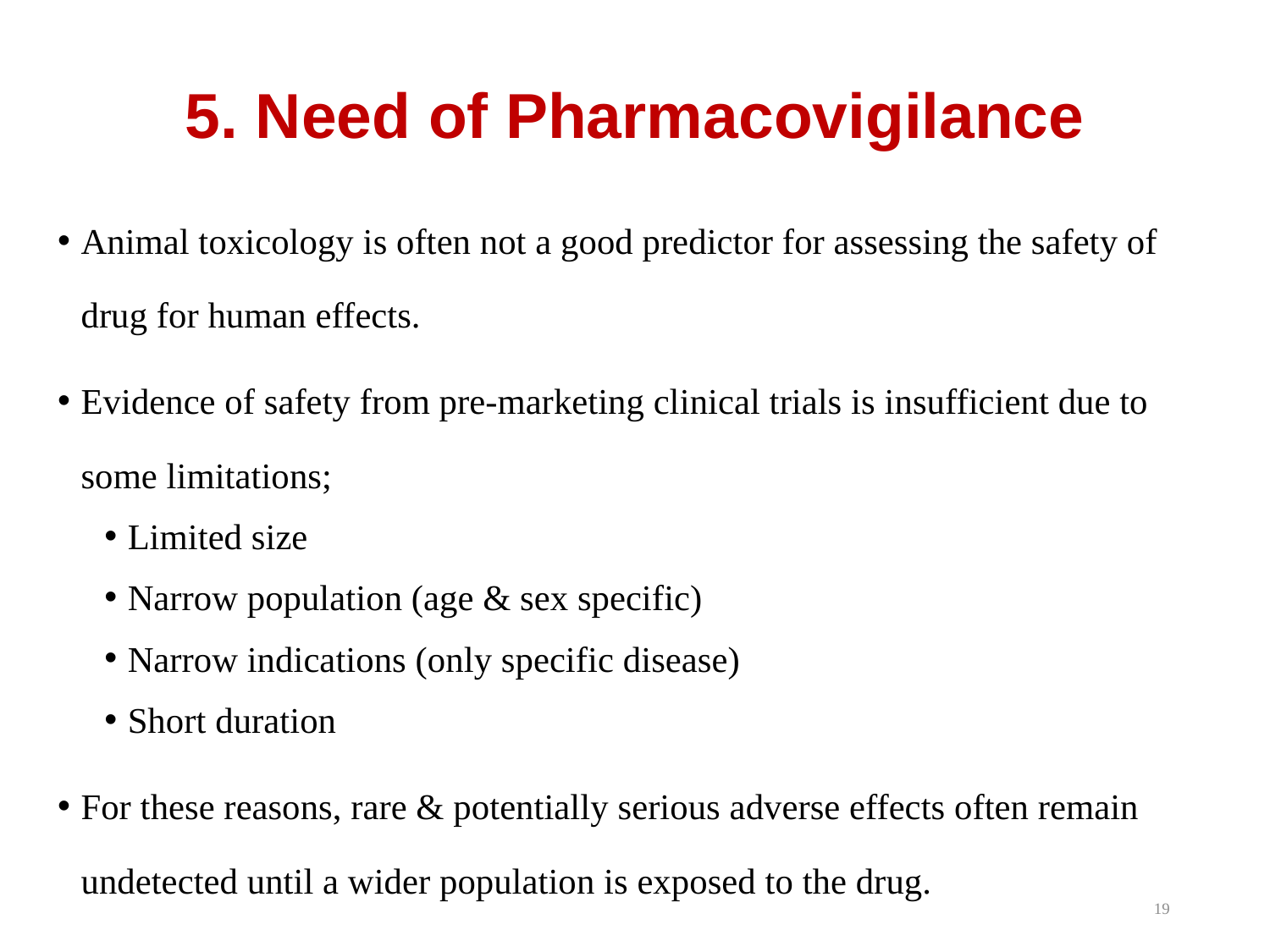

# 5. Need of Pharmacovigilance
Animal toxicology is often not a good predictor for assessing the safety of drug for human effects.
Evidence of safety from pre-marketing clinical trials is insufficient due to some limitations;
Limited size
Narrow population (age & sex specific)
Narrow indications (only specific disease)
Short duration
For these reasons, rare & potentially serious adverse effects often remain undetected until a wider population is exposed to the drug.

19